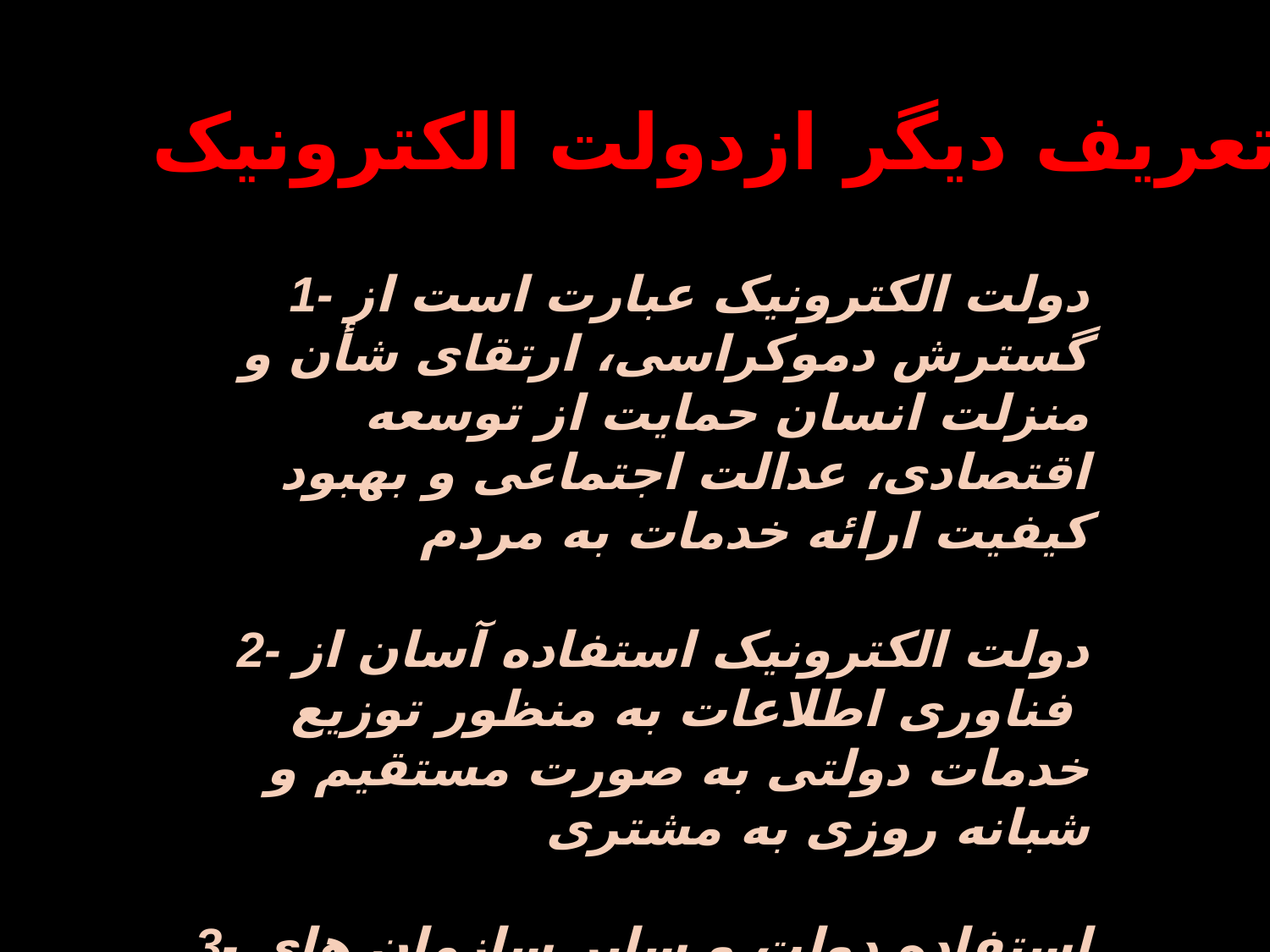

چندتعریف دیگر ازدولت الکترونیک
1- دولت الکترونیک عبارت است از گسترش دموکراسی، ارتقای شأن و منزلت انسان حمایت از توسعه اقتصادی، عدالت اجتماعی و بهبود کیفیت ارائه خدمات به مردم

2- دولت الکترونیک استفاده آسان از فناوری اطلاعات به منظور توزیع
خدمات دولتی به صورت مستقیم و شبانه روزی به مشتری

3- استفاده دولت و سایر سازمان های دولتی از فناوری اطلاعات به منظور ایجاد تحول در رابطه با شهروندان و سایر مواردی که با دولت در حال تعامل هستند